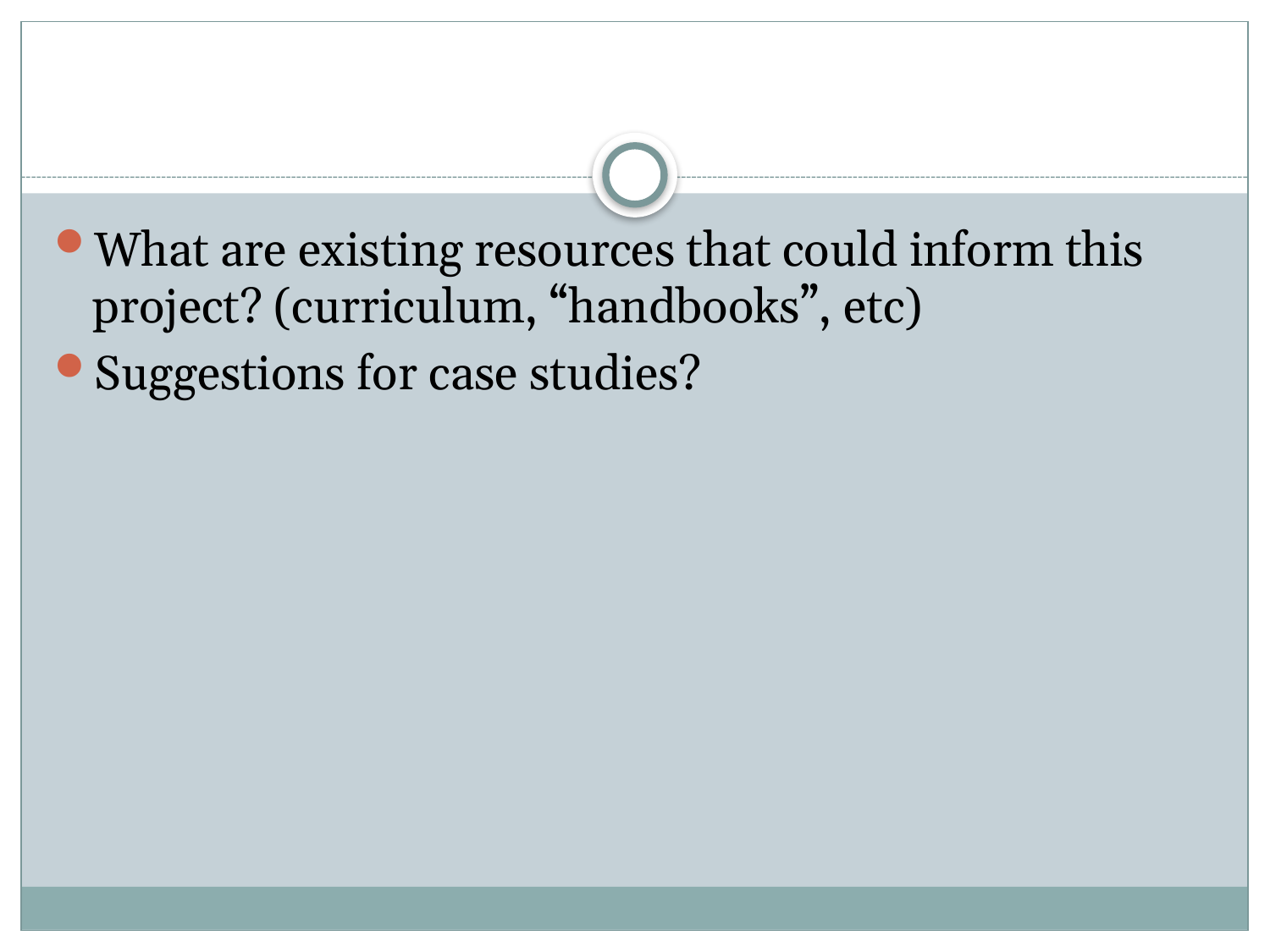

#
What are existing resources that could inform this project? (curriculum, “handbooks”, etc)
Suggestions for case studies?